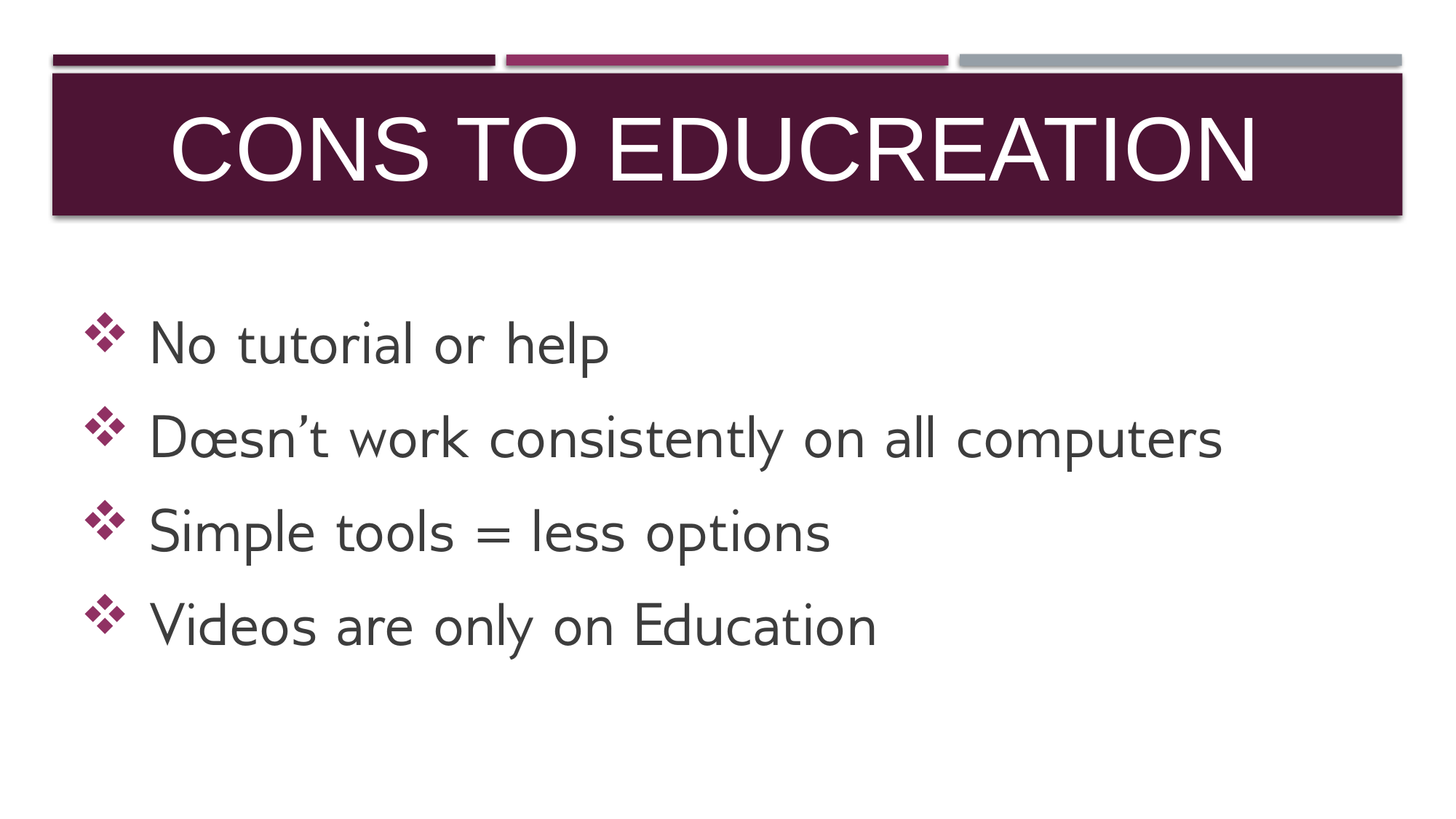

# Cons to Educreation
 No tutorial or help
 Doesn’t work consistently on all computers
 Simple tools = less options
 Videos are only on Education